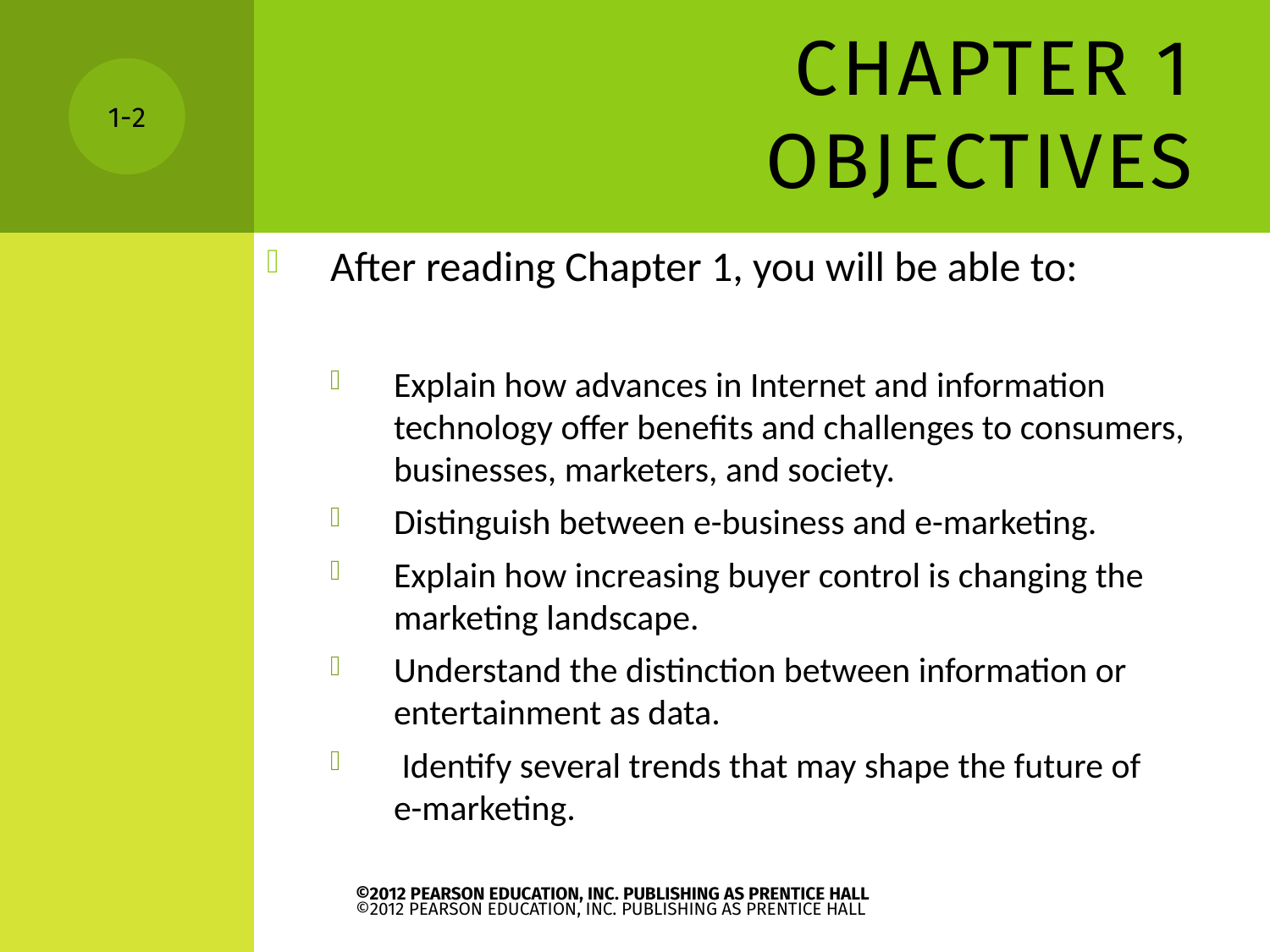

# Chapter 1 Objectives
1-2
After reading Chapter 1, you will be able to:

Explain how advances in Internet and information technology offer benefits and challenges to consumers, businesses, marketers, and society.
Distinguish between e-business and e-marketing.
Explain how increasing buyer control is changing the marketing landscape.
Understand the distinction between information or entertainment as data.
 Identify several trends that may shape the future of       e-marketing.

 ©2012 PEARSON EDUCATION, INC. PUBLISHING AS PRENTICE HALL
 ©2012 PEARSON EDUCATION, INC. PUBLISHING AS PRENTICE HALL